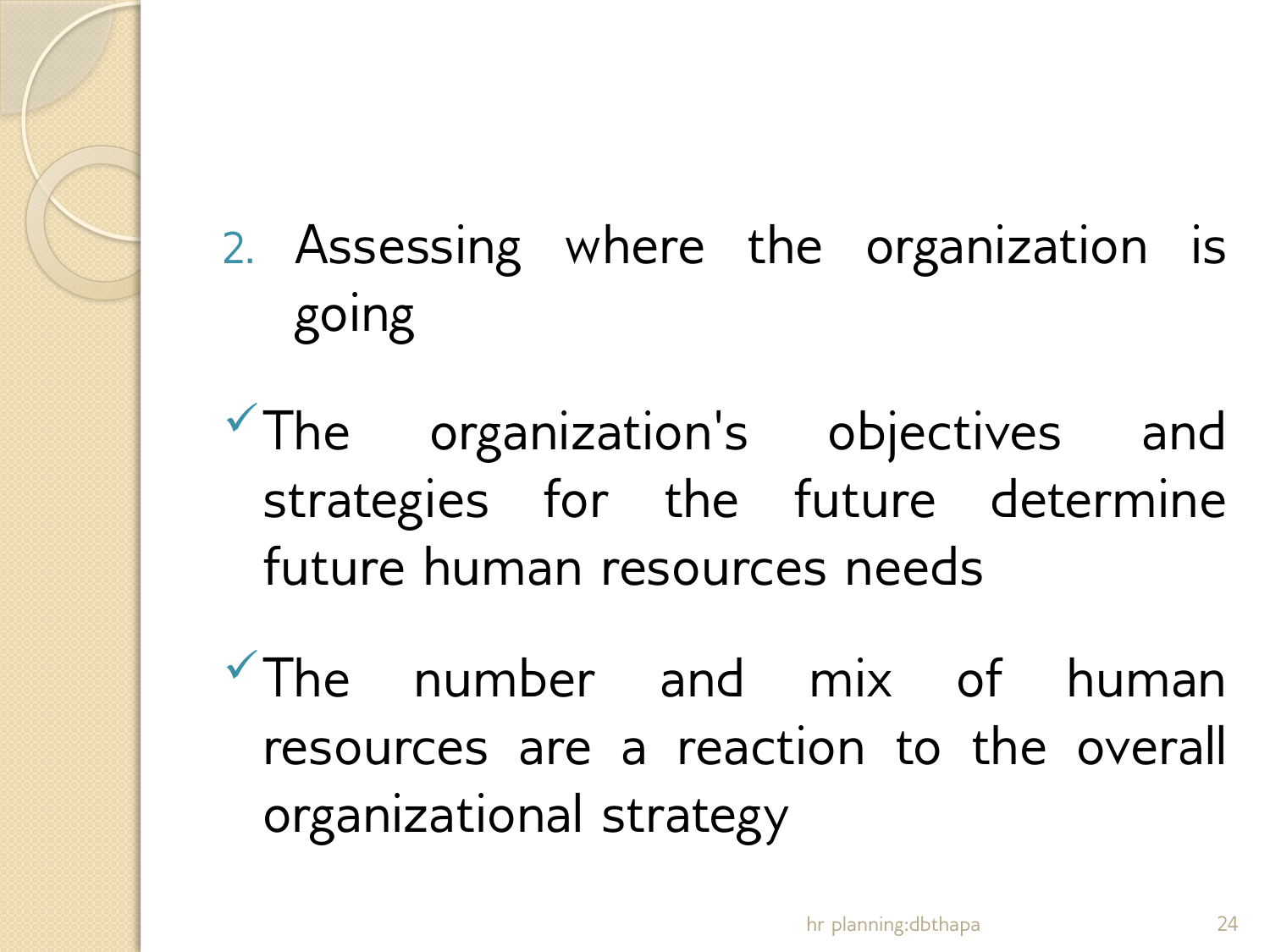

#
Assessing where the organization is going

The organization's objectives and strategies for the future determine future human resources needs

The number and mix of human resources are a reaction to the overall organizational strategy

hr planning:dbthapa
24